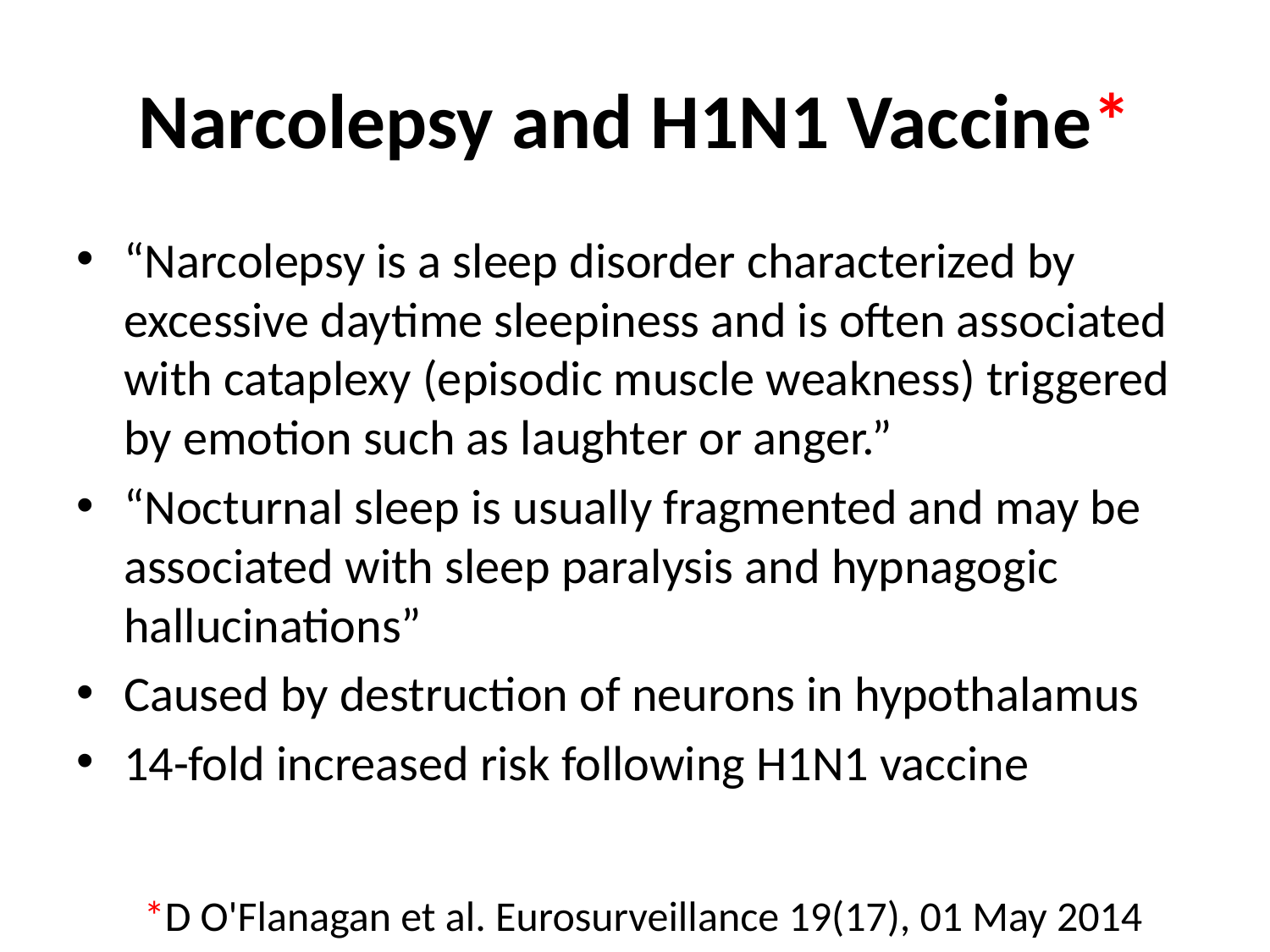

# Narcolepsy and H1N1 Vaccine*
“Narcolepsy is a sleep disorder characterized by excessive daytime sleepiness and is often associated with cataplexy (episodic muscle weakness) triggered by emotion such as laughter or anger.”
“Nocturnal sleep is usually fragmented and may be associated with sleep paralysis and hypnagogic hallucinations”
Caused by destruction of neurons in hypothalamus
14-fold increased risk following H1N1 vaccine
*D O'Flanagan et al. Eurosurveillance 19(17), 01 May 2014